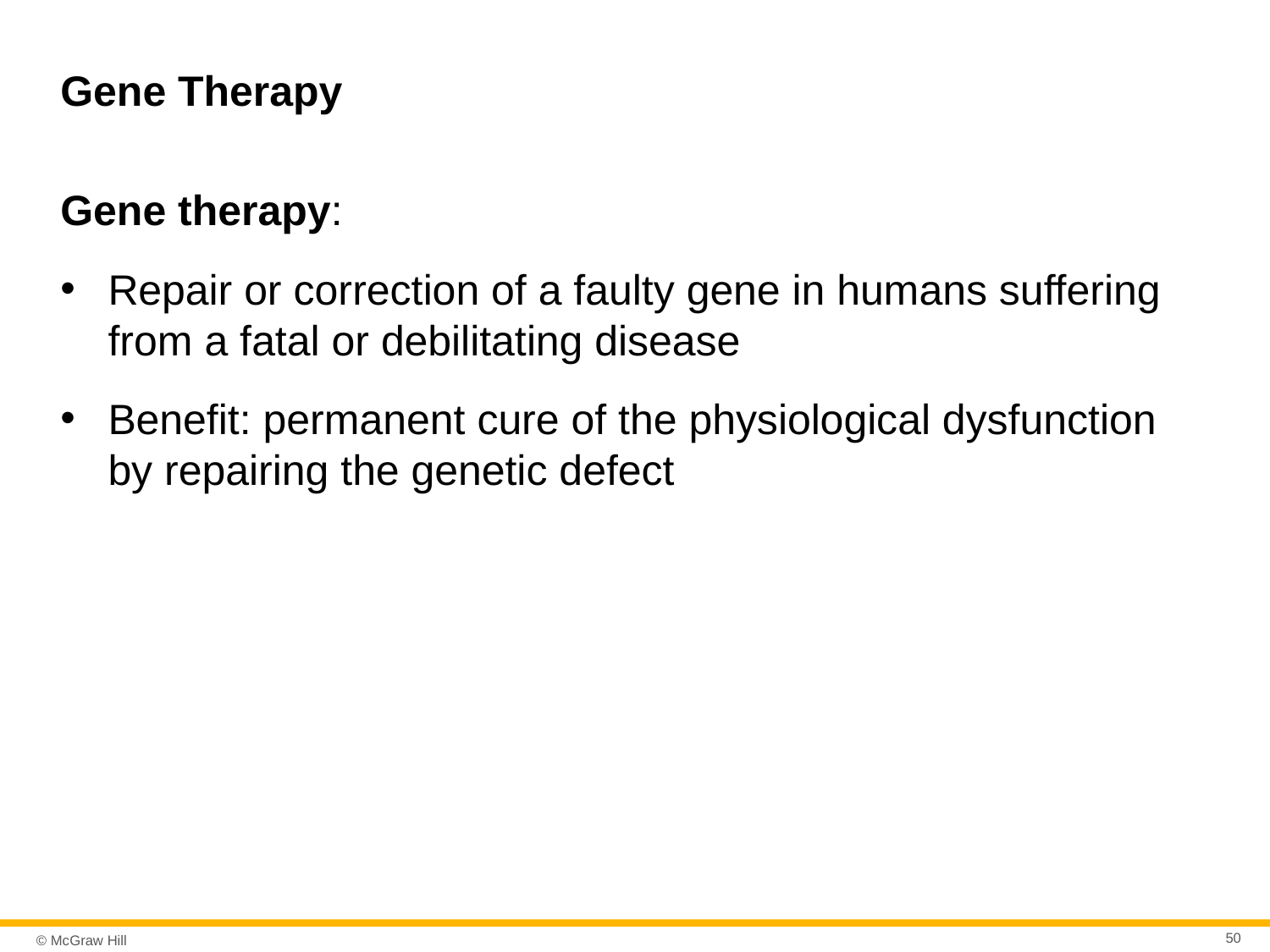

# Gene Therapy
Gene therapy:
Repair or correction of a faulty gene in humans suffering from a fatal or debilitating disease
Benefit: permanent cure of the physiological dysfunction by repairing the genetic defect